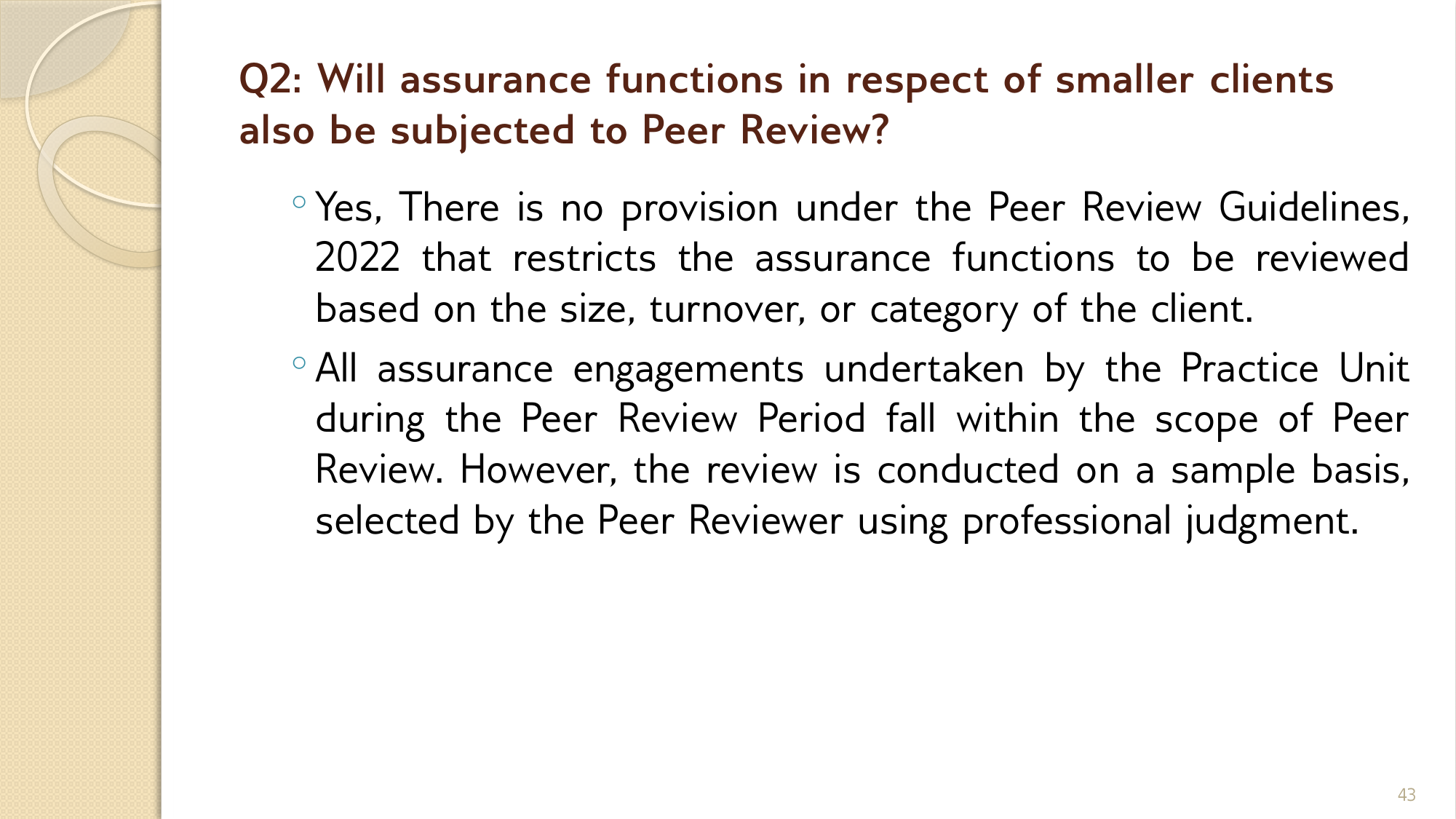

# Q2: Will assurance functions in respect of smaller clients also be subjected to Peer Review?
Yes, There is no provision under the Peer Review Guidelines, 2022 that restricts the assurance functions to be reviewed based on the size, turnover, or category of the client.
All assurance engagements undertaken by the Practice Unit during the Peer Review Period fall within the scope of Peer Review. However, the review is conducted on a sample basis, selected by the Peer Reviewer using professional judgment.

43